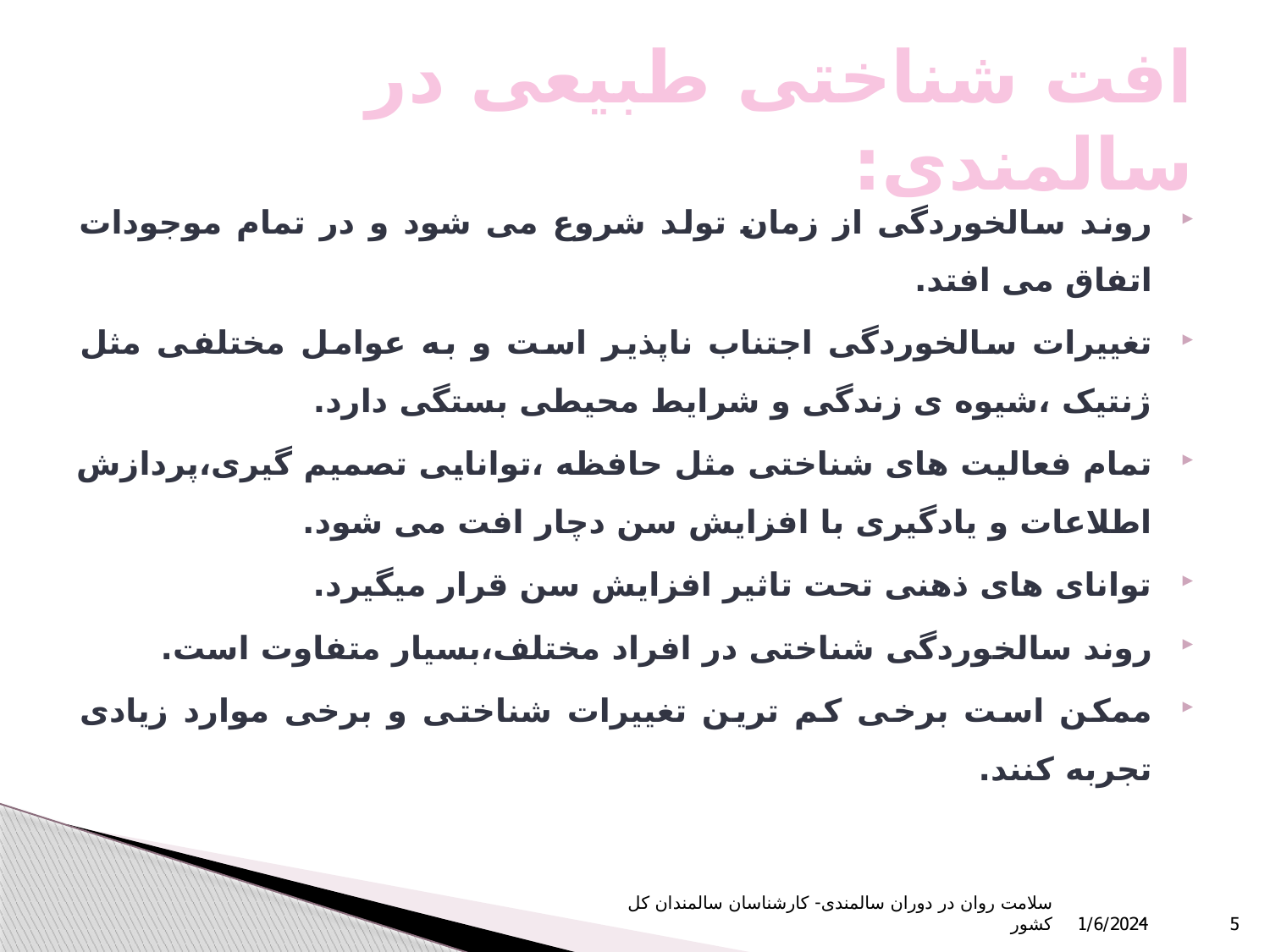

# افت شناختی طبیعی در سالمندی:
روند سالخوردگی از زمان تولد شروع می شود و در تمام موجودات اتفاق می افتد.
تغییرات سالخوردگی اجتناب ناپذیر است و به عوامل مختلفی مثل ژنتیک ،شیوه ی زندگی و شرایط محیطی بستگی دارد.
تمام فعالیت های شناختی مثل حافظه ،توانایی تصمیم گیری،پردازش اطلاعات و یادگیری با افزایش سن دچار افت می شود.
توانای های ذهنی تحت تاثیر افزایش سن قرار میگیرد.
روند سالخوردگی شناختی در افراد مختلف،بسیار متفاوت است.
ممکن است برخی کم ترین تغییرات شناختی و برخی موارد زیادی تجربه کنند.
سلامت روان در دوران سالمندی- کارشناسان سالمندان کل کشور
1/6/2024
5